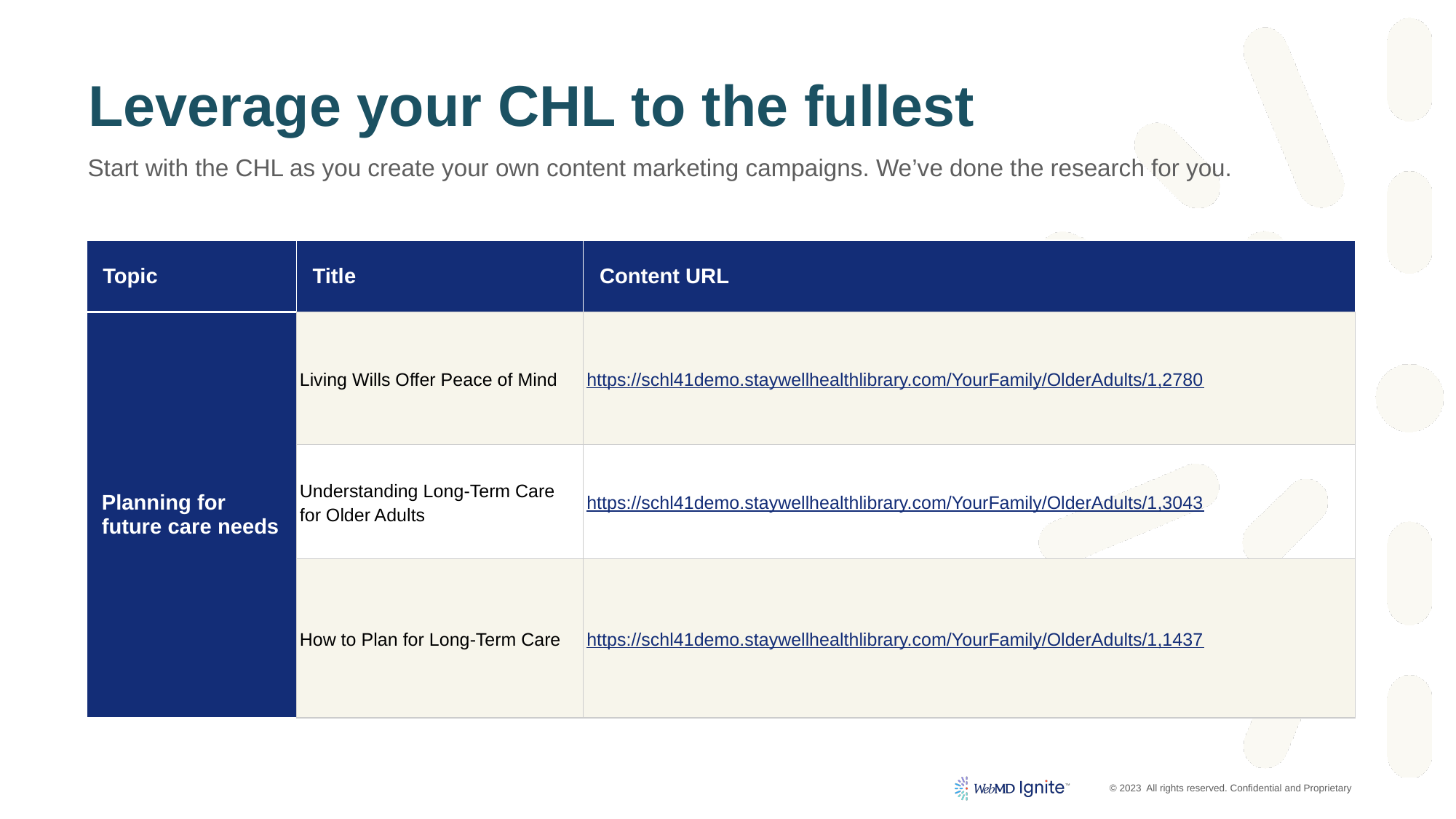

# Leverage your CHL to the fullest
Start with the CHL as you create your own content marketing campaigns. We’ve done the research for you.
| Topic | Title | Content URL |
| --- | --- | --- |
| Planning for future care needs | Living Wills Offer Peace of Mind | https://schl41demo.staywellhealthlibrary.com/YourFamily/OlderAdults/1,2780 |
|  | Understanding Long-Term Care for Older Adults | https://schl41demo.staywellhealthlibrary.com/YourFamily/OlderAdults/1,3043 |
|  | How to Plan for Long-Term Care | https://schl41demo.staywellhealthlibrary.com/YourFamily/OlderAdults/1,1437 |